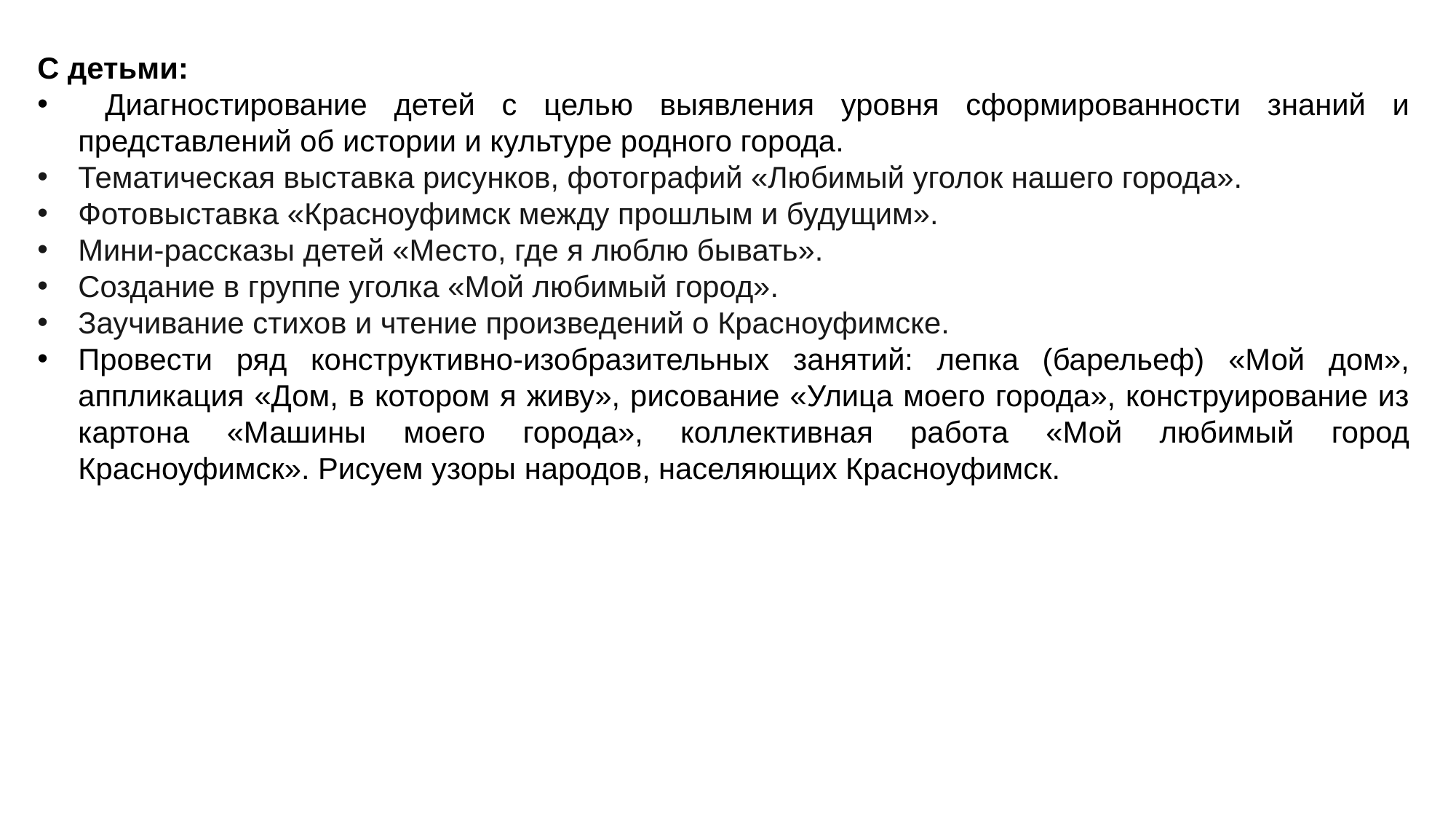

С детьми:
 Диагностирование детей с целью выявления уровня сформированности знаний и представлений об истории и культуре родного города.
Тематическая выставка рисунков, фотографий «Любимый уголок нашего города».
Фотовыставка «Красноуфимск между прошлым и будущим».
Мини-рассказы детей «Место, где я люблю бывать».
Создание в группе уголка «Мой любимый город».
Заучивание стихов и чтение произведений о Красноуфимске.
Провести ряд конструктивно-изобразительных занятий: лепка (барельеф) «Мой дом», аппликация «Дом, в котором я живу», рисование «Улица моего города», конструирование из картона «Машины моего города», коллективная работа «Мой любимый город Красноуфимск». Рисуем узоры народов, населяющих Красноуфимск.